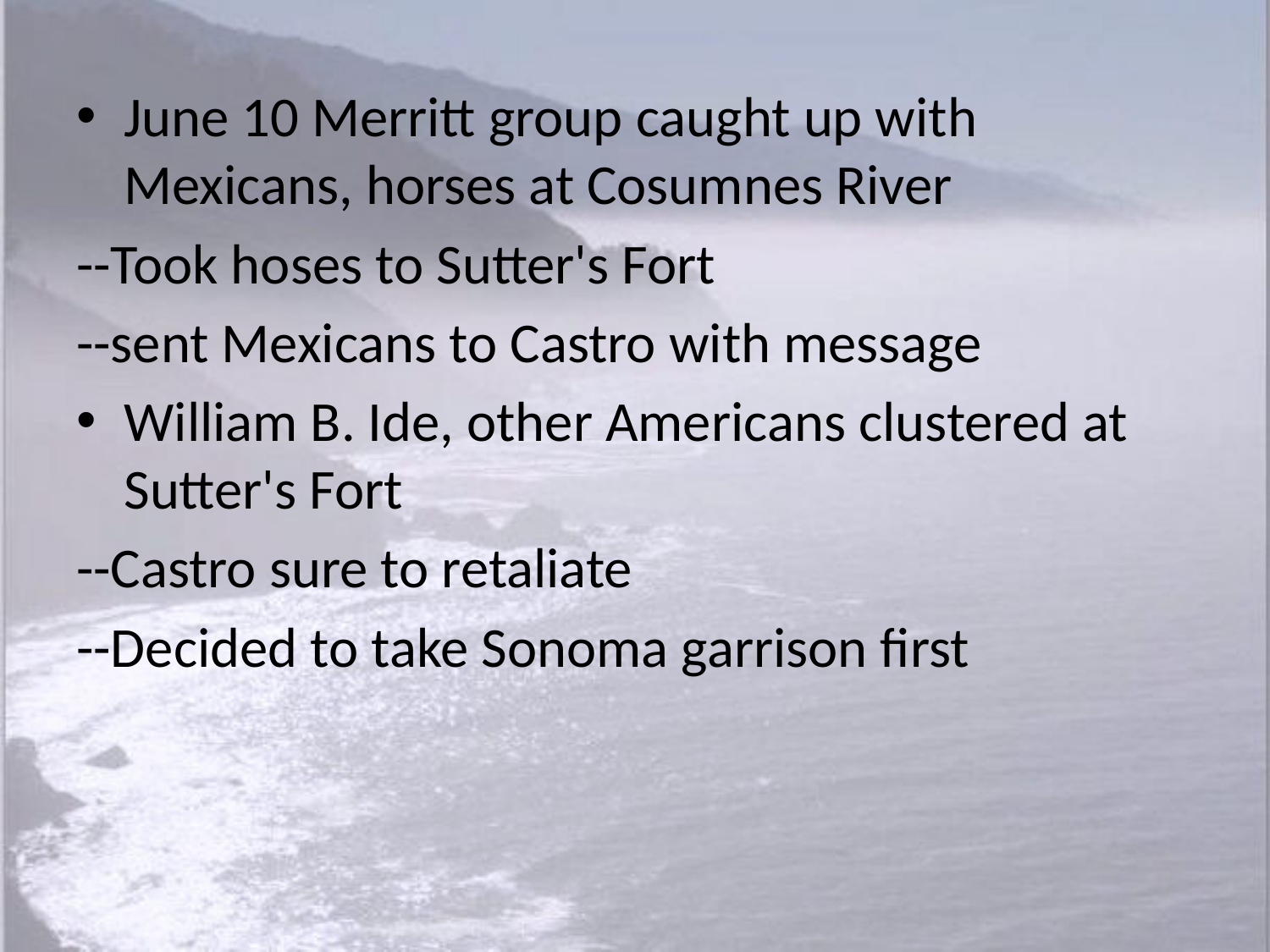

June 10 Merritt group caught up with Mexicans, horses at Cosumnes River
--Took hoses to Sutter's Fort
--sent Mexicans to Castro with message
William B. Ide, other Americans clustered at Sutter's Fort
--Castro sure to retaliate
--Decided to take Sonoma garrison first